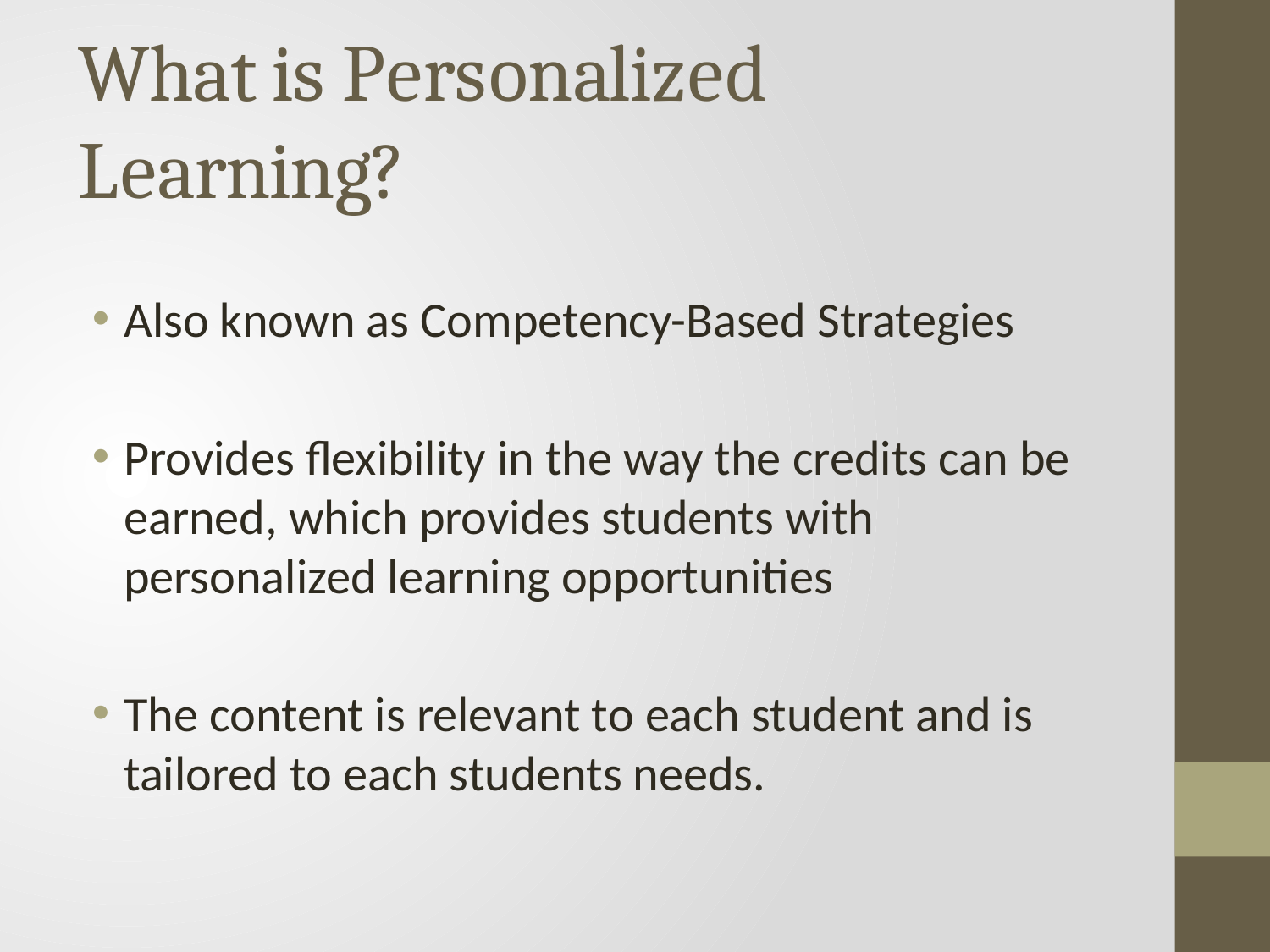

# What is Personalized Learning?
Also known as Competency-Based Strategies

Provides flexibility in the way the credits can be earned, which provides students with personalized learning opportunities

The content is relevant to each student and is tailored to each students needs.